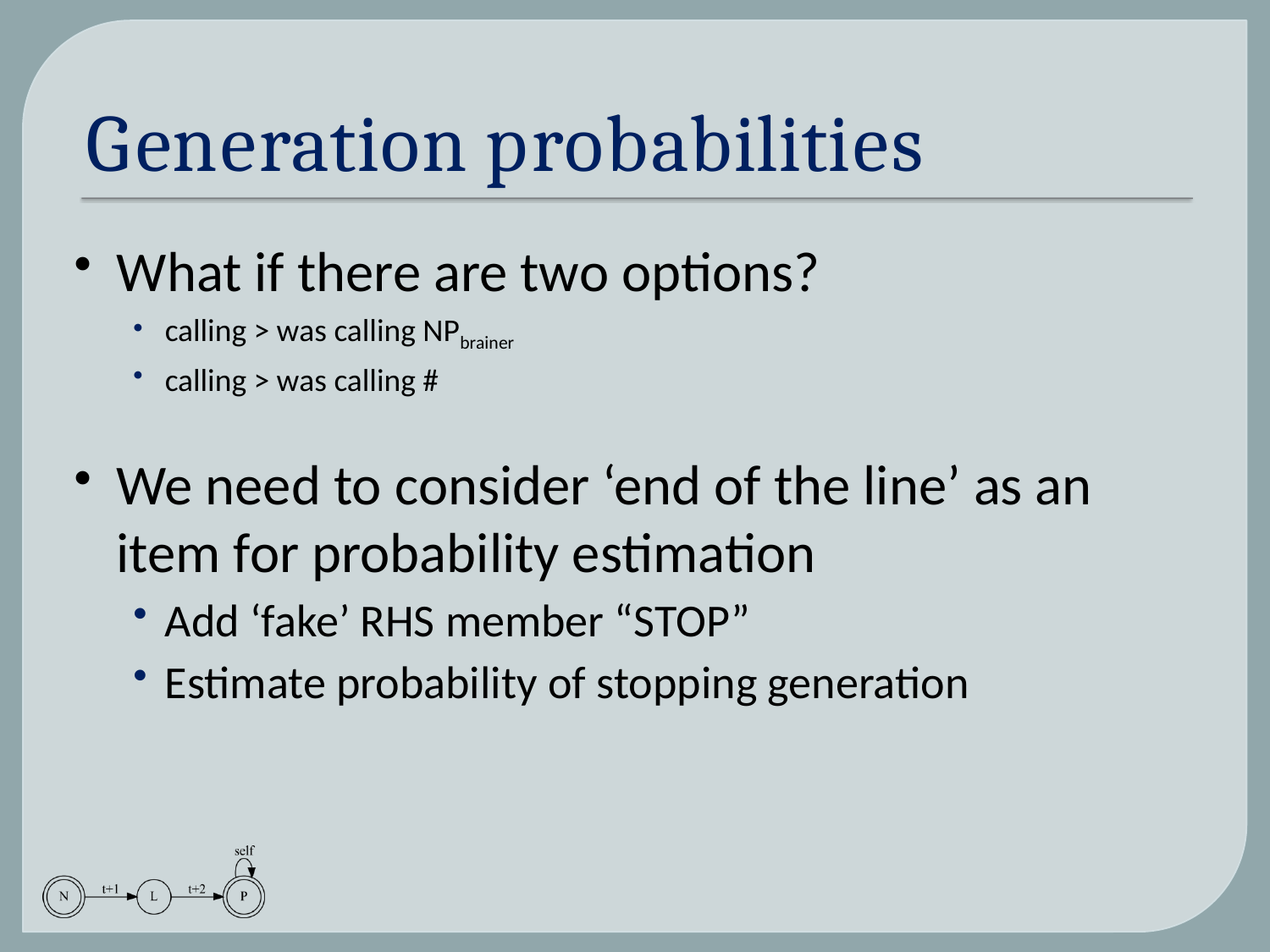

# Generation probabilities
What if there are two options?
calling > was calling NPbrainer
calling > was calling #

We need to consider ‘end of the line’ as an item for probability estimation
Add ‘fake’ RHS member “STOP”
Estimate probability of stopping generation